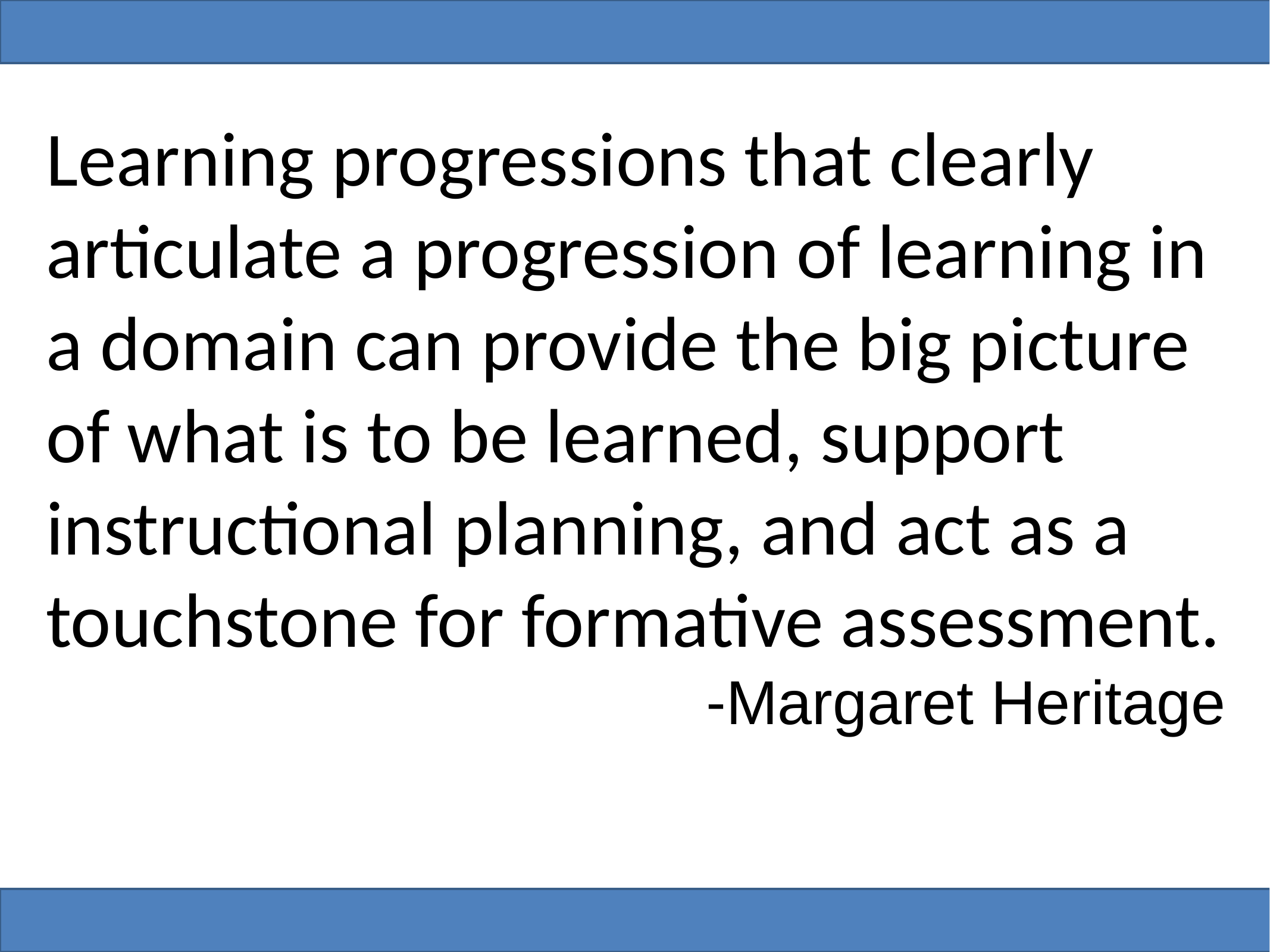

Learning progressions that clearly articulate a progression of learning in a domain can provide the big picture of what is to be learned, support instructional planning, and act as a touchstone for formative assessment.
-Margaret Heritage